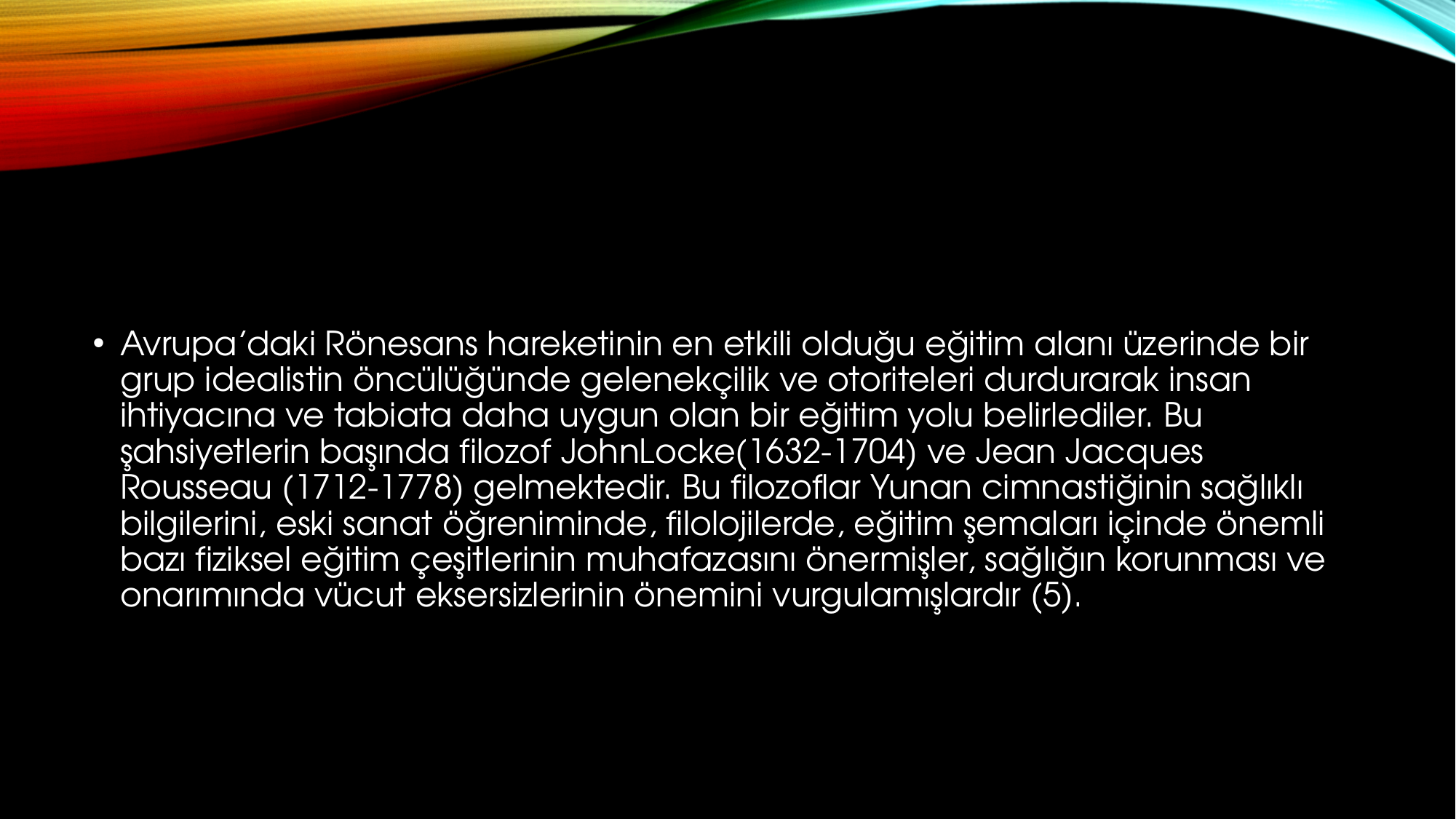

#
Avrupa’daki Rönesans hareketinin en etkili olduğu eğitim alanı üzerinde bir grup idealistin öncülüğünde gelenekçilik ve otoriteleri durdurarak insan ihtiyacına ve tabiata daha uygun olan bir eğitim yolu belirlediler. Bu şahsiyetlerin başında filozof JohnLocke(1632-1704) ve Jean Jacques Rousseau (1712-1778) gelmektedir. Bu filozoflar Yunan cimnastiğinin sağlıklı bilgilerini, eski sanat öğreniminde, filolojilerde, eğitim şemaları içinde önemli bazı fiziksel eğitim çeşitlerinin muhafazasını önermişler, sağlığın korunması ve onarımında vücut eksersizlerinin önemini vurgulamışlardır (5).